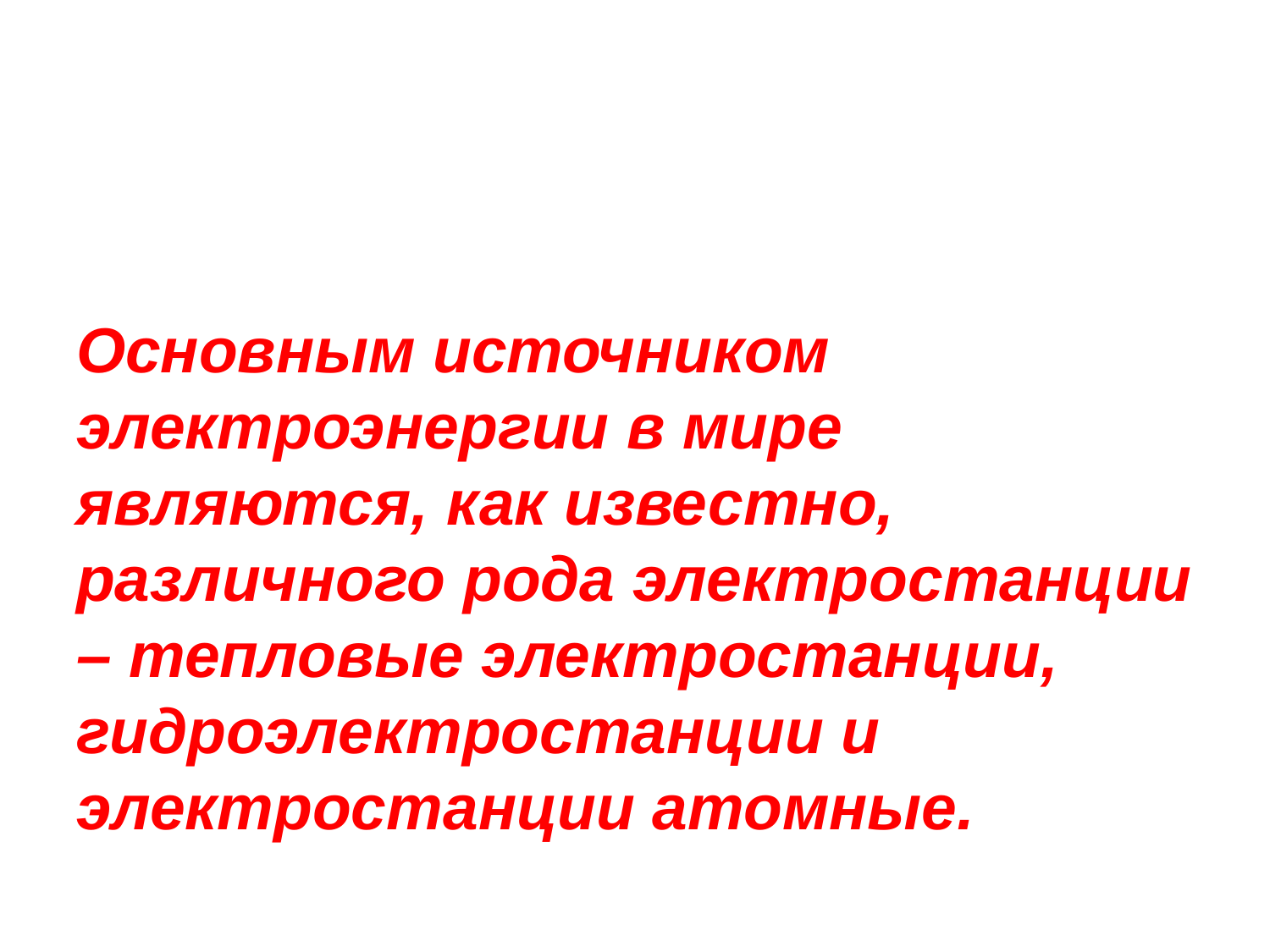

#

Основным источником электроэнергии в мире являются, как известно, различного рода электростанции – тепловые электростанции, гидроэлектростанции и электростанции атомные.